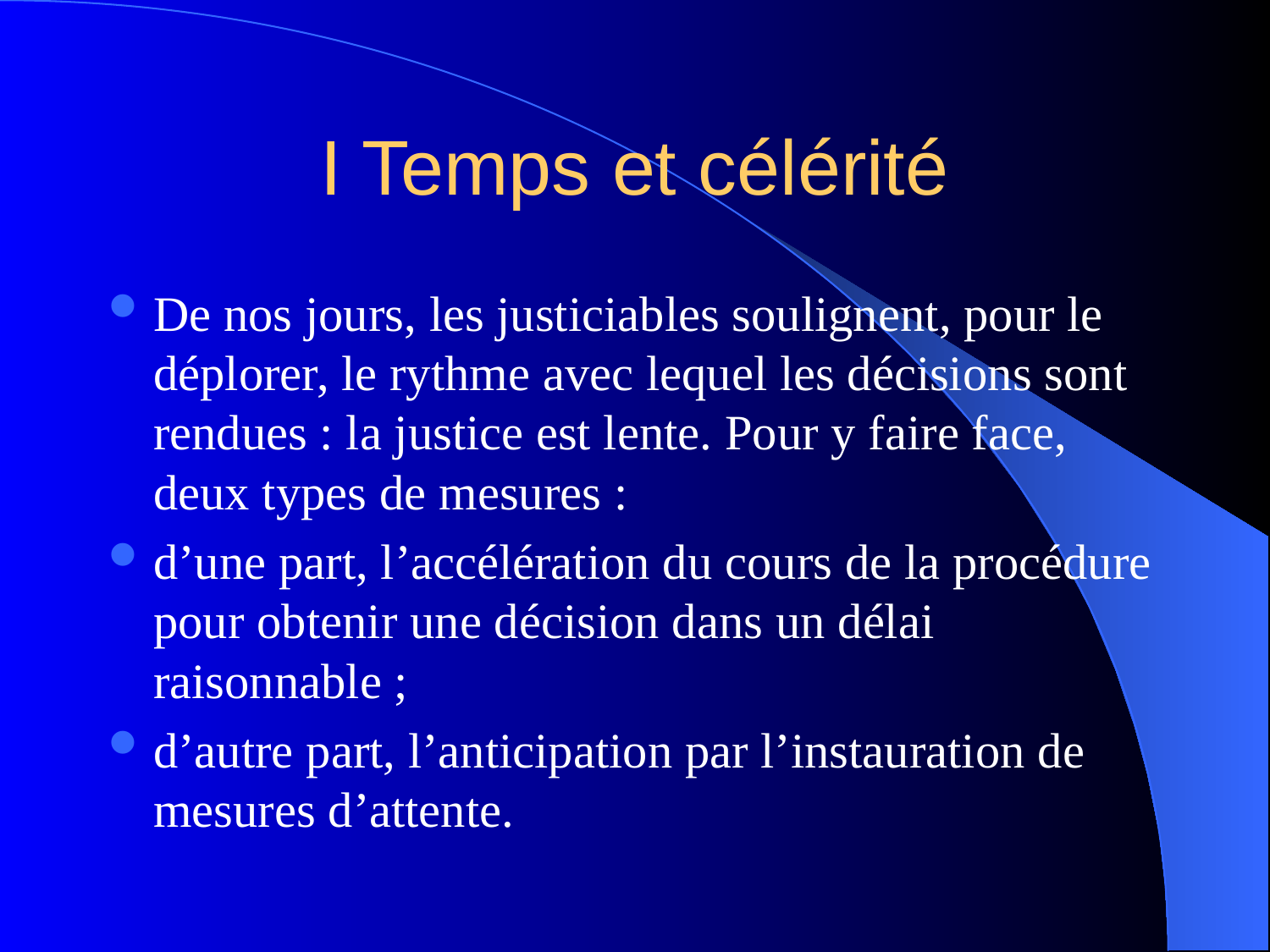

# I Temps et célérité
De nos jours, les justiciables soulignent, pour le déplorer, le rythme avec lequel les décisions sont rendues : la justice est lente. Pour y faire face, deux types de mesures :
d’une part, l’accélération du cours de la procédure pour obtenir une décision dans un délai raisonnable ;
d’autre part, l’anticipation par l’instauration de mesures d’attente.